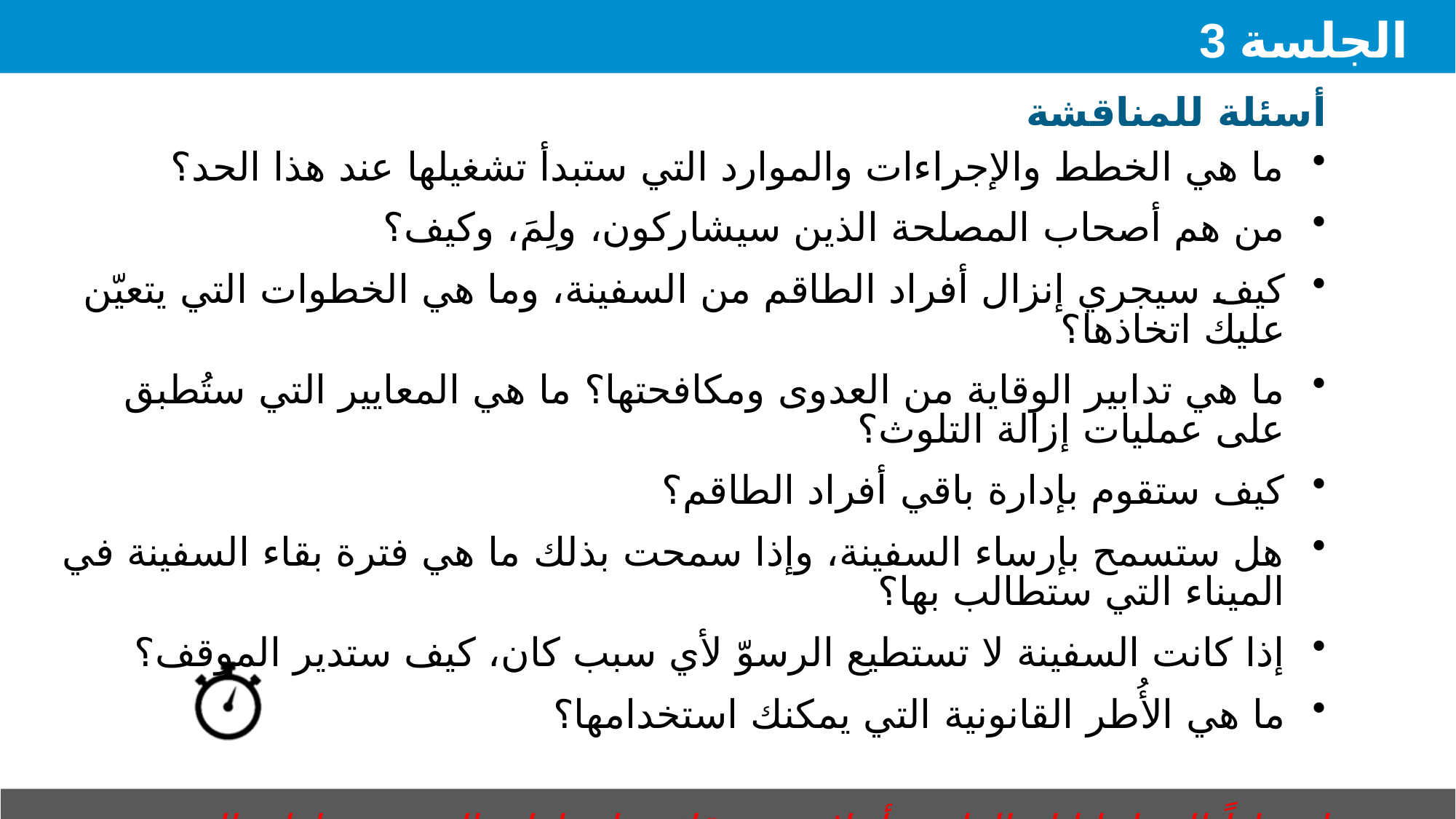

# الجلسة 3
أسئلة للمناقشة
ما هي الخطط والإجراءات والموارد التي ستبدأ تشغيلها عند هذا الحد؟
من هم أصحاب المصلحة الذين سيشاركون، ولِمَ، وكيف؟
كيف سيجري إنزال أفراد الطاقم من السفينة، وما هي الخطوات التي يتعيّن عليك اتخاذها؟
ما هي تدابير الوقاية من العدوى ومكافحتها؟ ما هي المعايير التي ستُطبق على عمليات إزالة التلوث؟
كيف ستقوم بإدارة باقي أفراد الطاقم؟
هل ستسمح بإرساء السفينة، وإذا سمحت بذلك ما هي فترة بقاء السفينة في الميناء التي ستطالب بها؟
إذا كانت السفينة لا تستطيع الرسوّ لأي سبب كان، كيف ستدير الموقف؟
ما هي الأُطر القانونية التي يمكنك استخدامها؟

استناداً إلى إجاباتك الواردة أعلاه، ضع قائمة لمواطن القوة ومواطن الضعف لديكم.           30 دقيقة